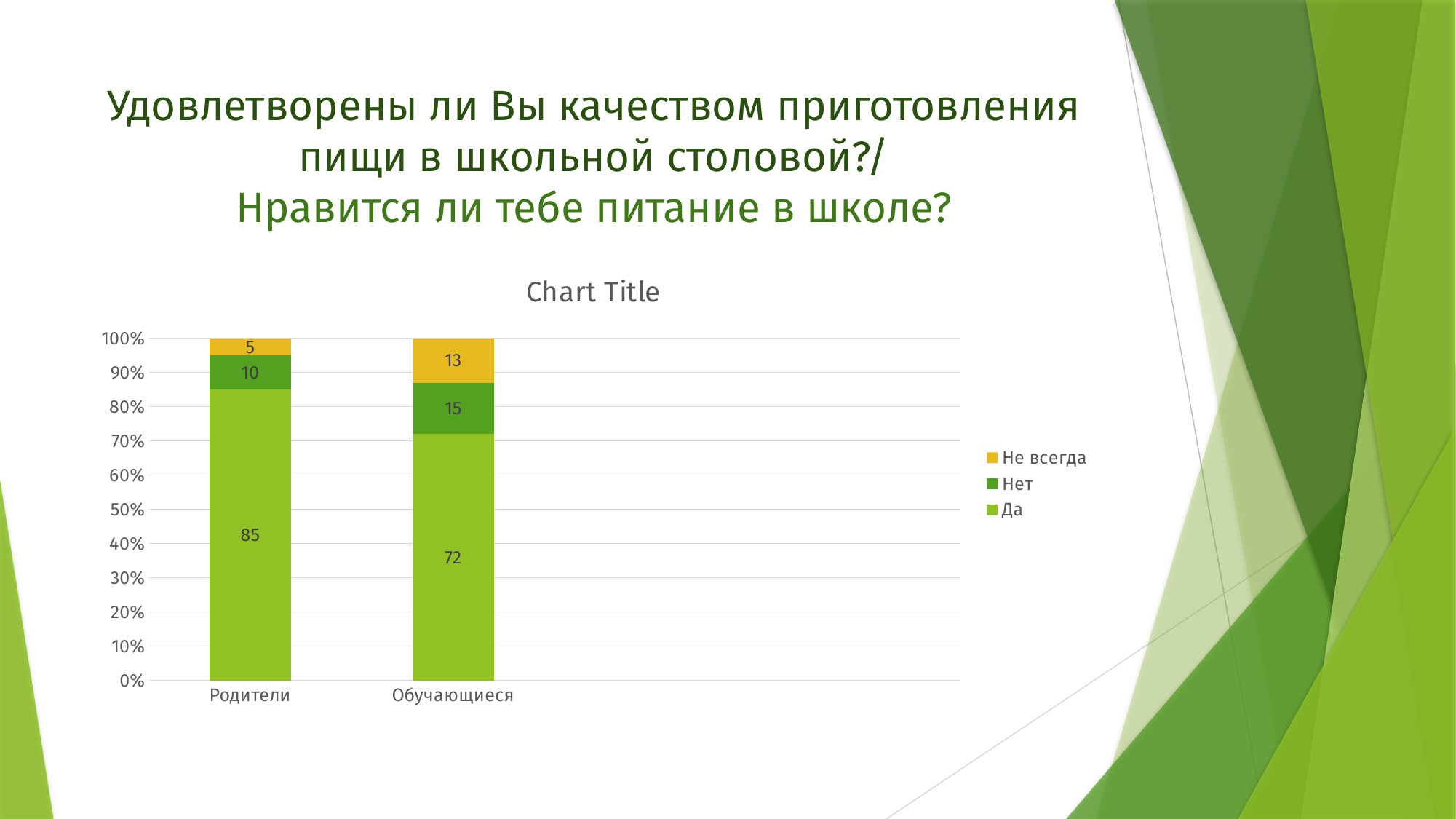

# Удовлетворены ли Вы качеством приготовления пищи в школьной столовой?/ Нравится ли тебе питание в школе?

### Chart:

| Category | Да | Нет | Не всегда  |
|---|---|---|---|
| Родители | 85.0 | 10.0 | 5.0 |
| Обучающиеся | 72.0 | 15.0 | 13.0 |